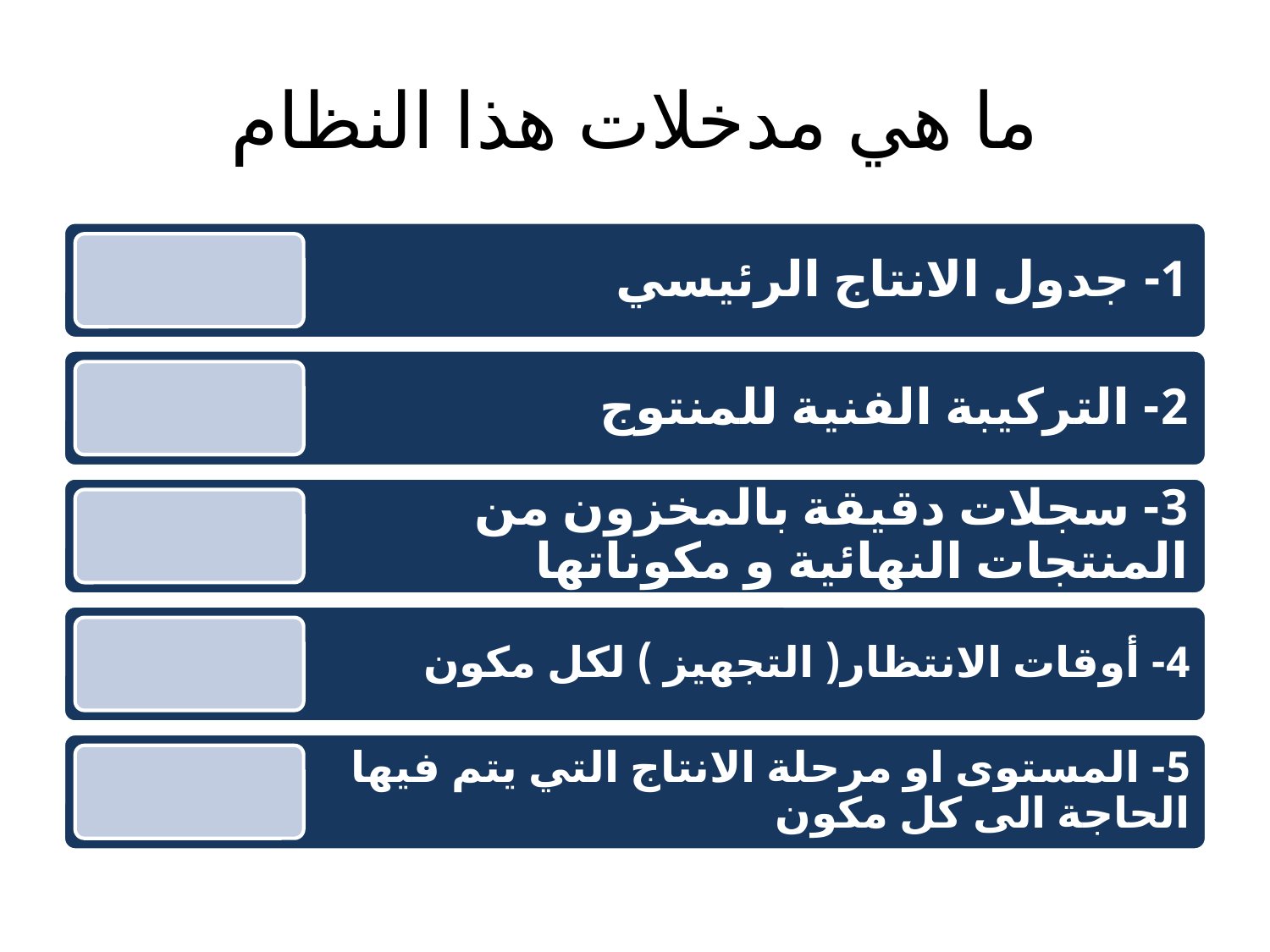

# ما هي مدخلات هذا النظام
1- جدول الانتاج الرئيسي
2- التركيبة الفنية للمنتوج
3- سجلات دقيقة بالمخزون من المنتجات النهائية و مكوناتها
4- أوقات الانتظار( التجهيز ) لكل مكون
5- المستوى او مرحلة الانتاج التي يتم فيها الحاجة الى كل مكون